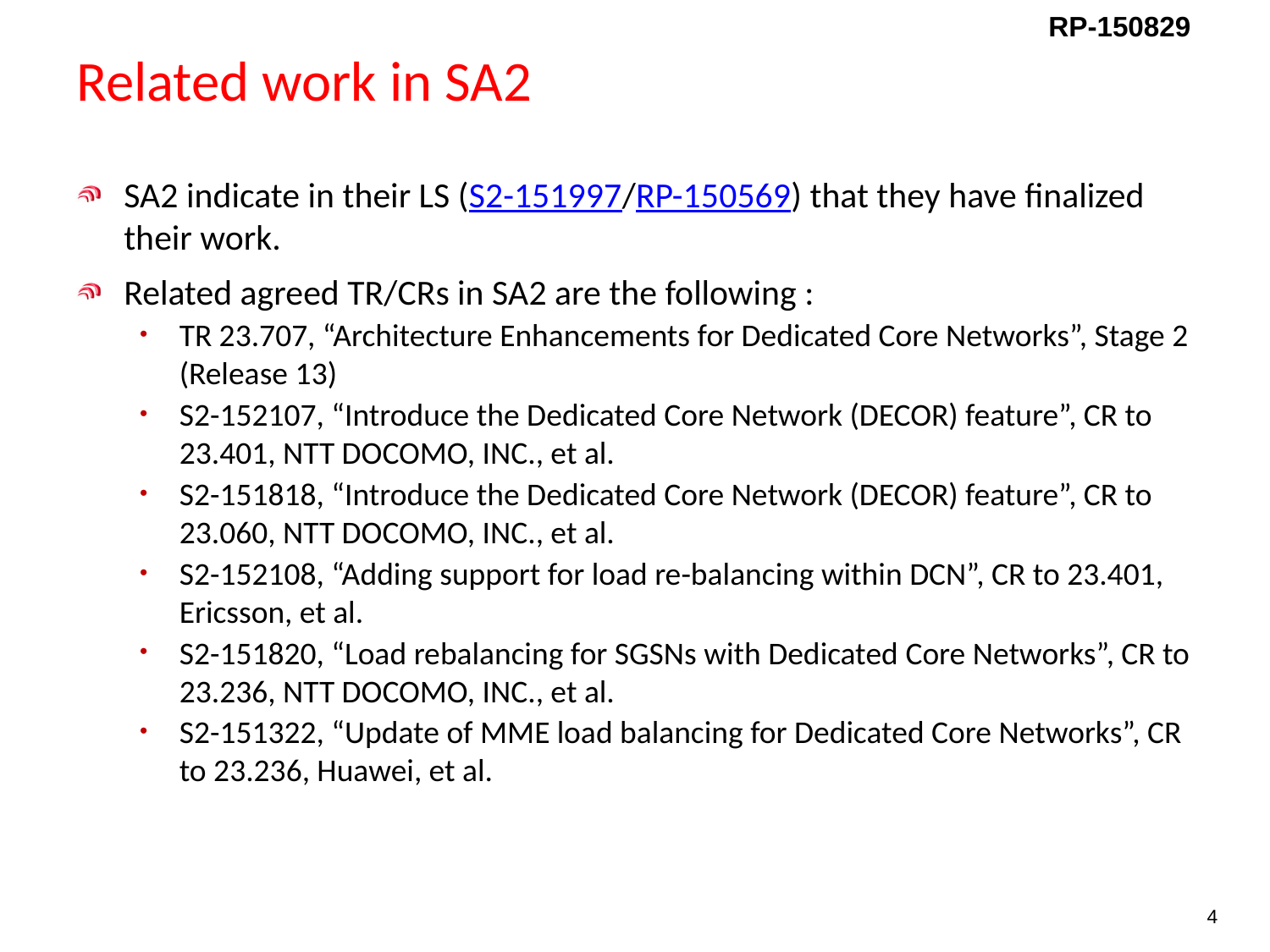

Related work in SA2
SA2 indicate in their LS (S2-151997/RP-150569) that they have finalized their work.
Related agreed TR/CRs in SA2 are the following :
TR 23.707, “Architecture Enhancements for Dedicated Core Networks”, Stage 2 (Release 13)
S2-152107, “Introduce the Dedicated Core Network (DECOR) feature”, CR to 23.401, NTT DOCOMO, INC., et al.
S2-151818, “Introduce the Dedicated Core Network (DECOR) feature”, CR to 23.060, NTT DOCOMO, INC., et al.
S2-152108, “Adding support for load re-balancing within DCN”, CR to 23.401, Ericsson, et al.
S2-151820, “Load rebalancing for SGSNs with Dedicated Core Networks”, CR to 23.236, NTT DOCOMO, INC., et al.
S2-151322, “Update of MME load balancing for Dedicated Core Networks”, CR to 23.236, Huawei, et al.